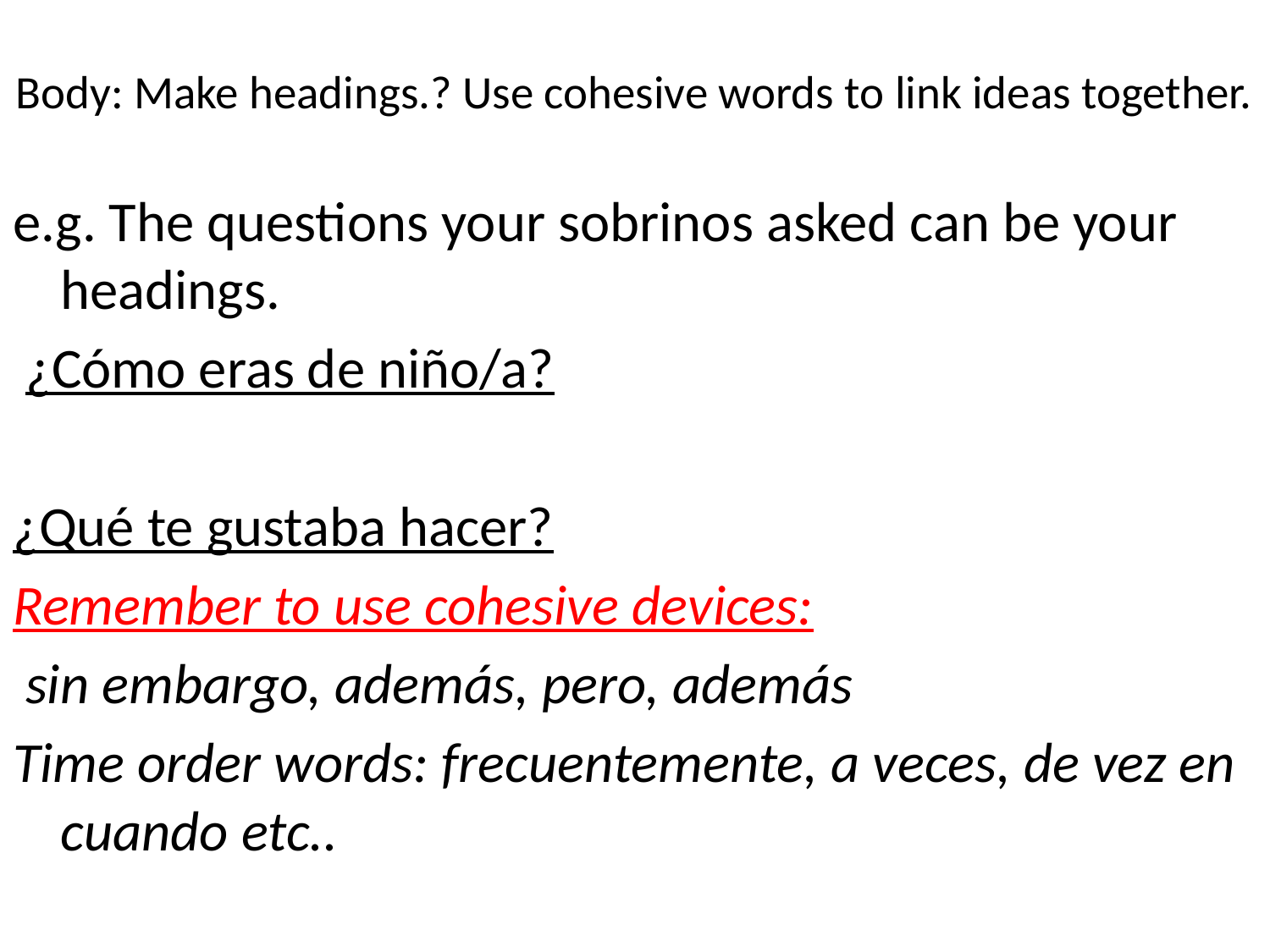

# Body: Make headings.? Use cohesive words to link ideas together.
e.g. The questions your sobrinos asked can be your headings.
 ¿Cómo eras de niño/a?

¿Qué te gustaba hacer?
Remember to use cohesive devices:
 sin embargo, además, pero, además
Time order words: frecuentemente, a veces, de vez en cuando etc..